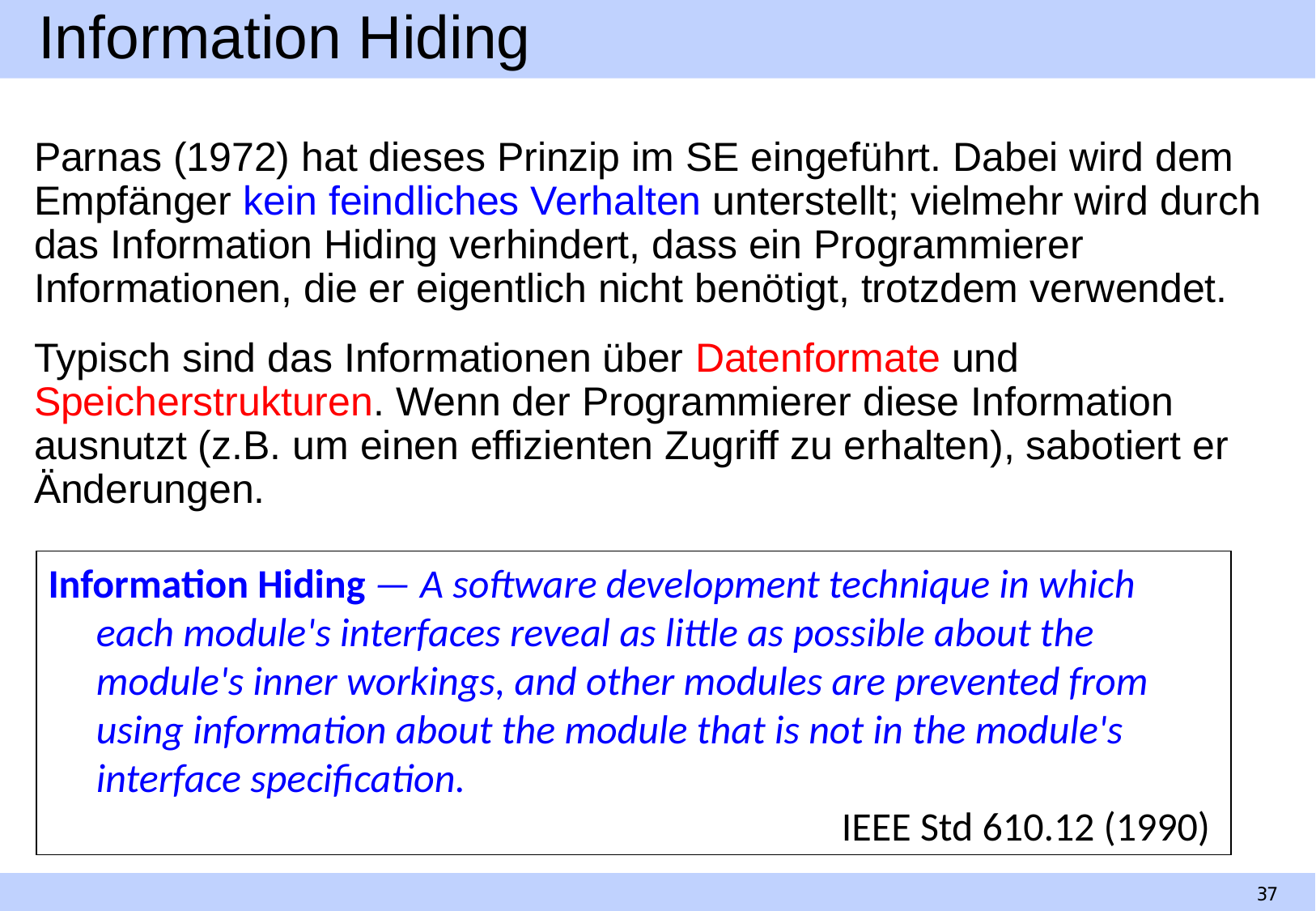

# Information Hiding
Parnas (1972) hat dieses Prinzip im SE eingeführt. Dabei wird dem Empfänger kein feindliches Verhalten unterstellt; vielmehr wird durch das Information Hiding verhindert, dass ein Programmierer Informationen, die er eigentlich nicht benötigt, trotzdem verwendet.
Typisch sind das Informationen über Datenformate und Speicherstrukturen. Wenn der Programmierer diese Information ausnutzt (z.B. um einen effizienten Zugriff zu erhalten), sabotiert er Änderungen.

Information Hiding — A software development technique in which each module's interfaces reveal as little as possible about the module's inner workings, and other modules are prevented from using information about the module that is not in the module's interface specification.
IEEE Std 610.12 (1990)
37